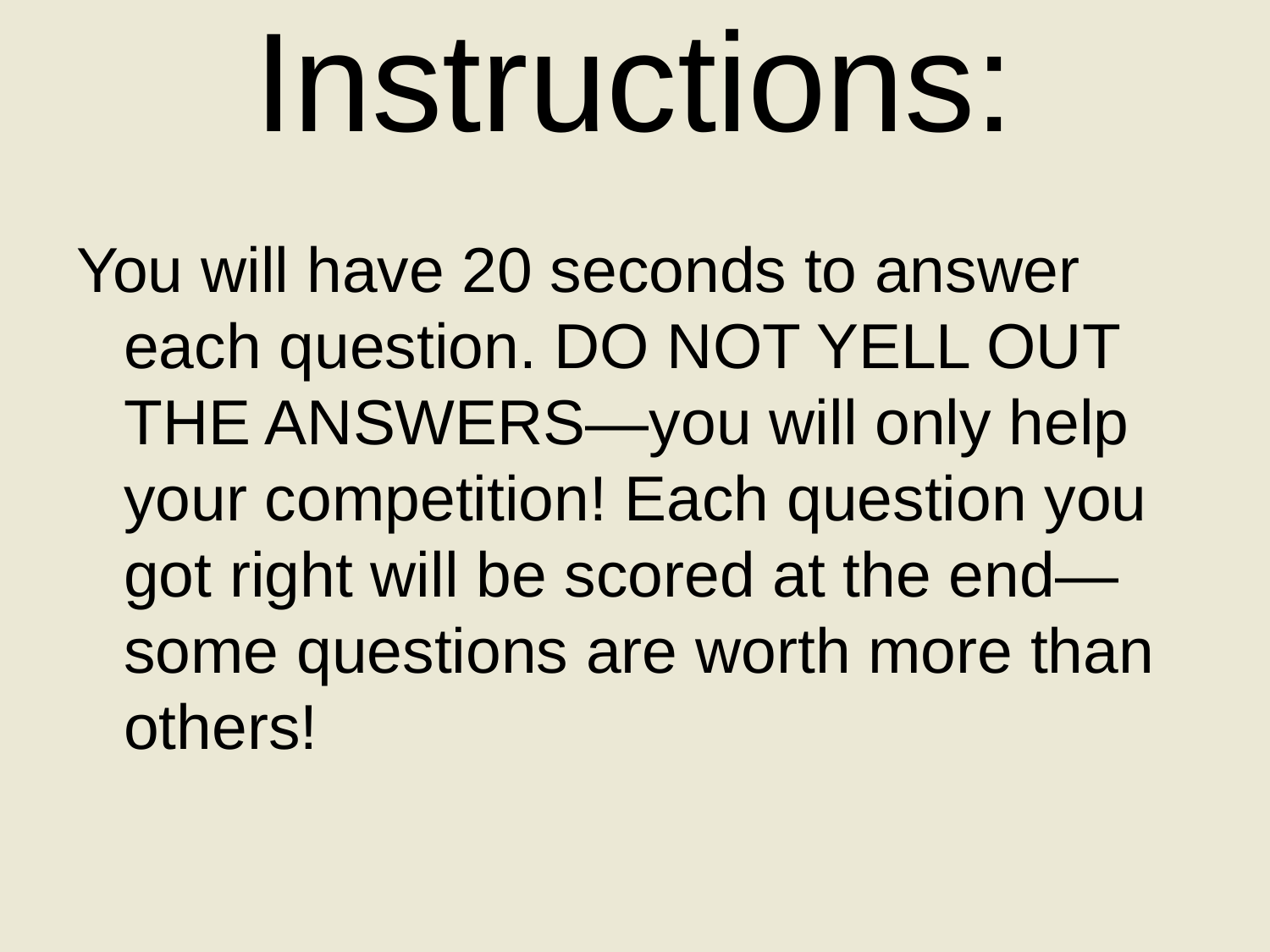

# Instructions:
You will have 20 seconds to answer each question. DO NOT YELL OUT THE ANSWERS—you will only help your competition! Each question you got right will be scored at the end—some questions are worth more than others!